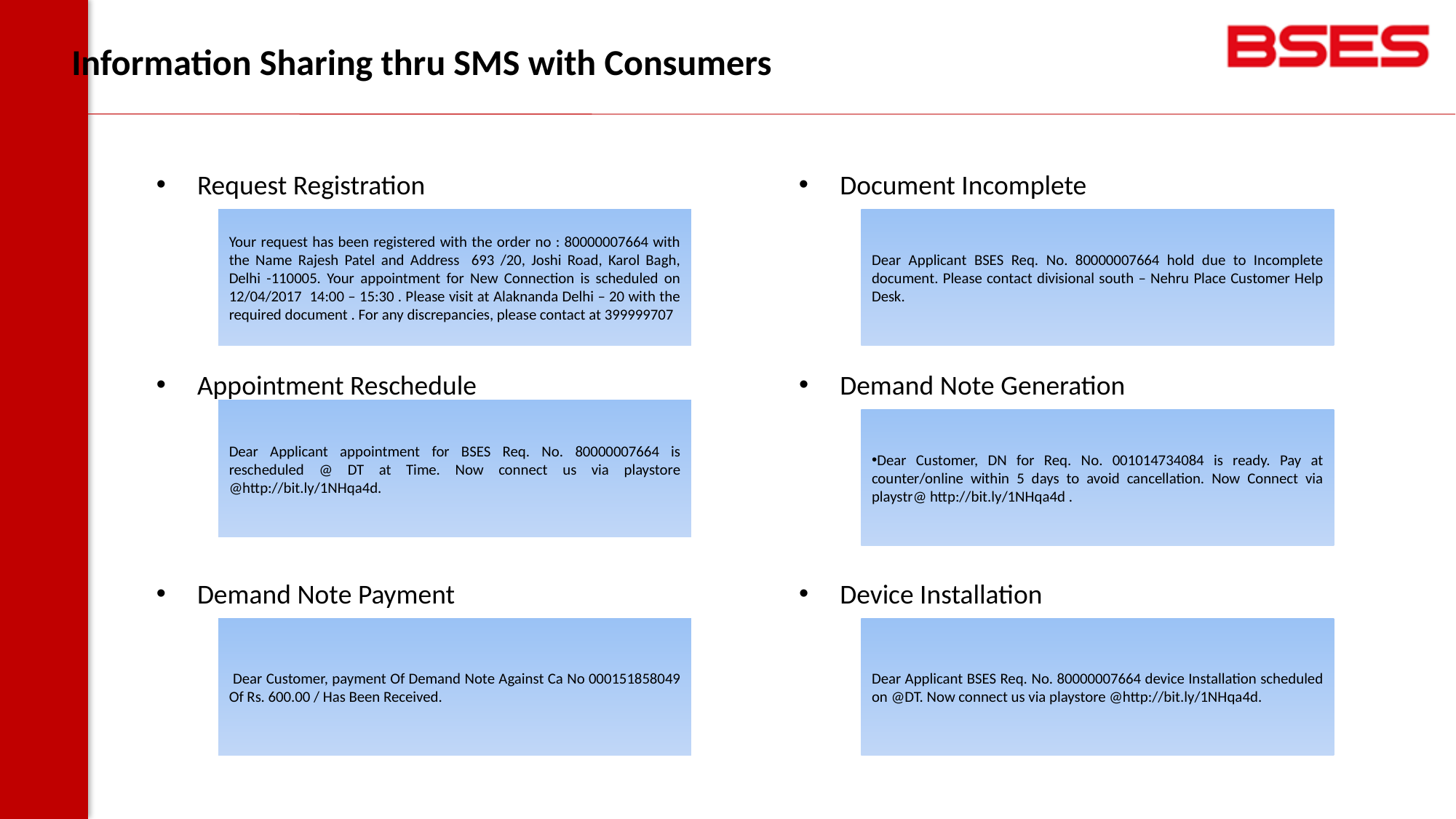

Information Sharing thru SMS with Consumers
Request Registration
Document Incomplete
Your request has been registered with the order no : 80000007664 with the Name Rajesh Patel and Address  693 /20, Joshi Road, Karol Bagh, Delhi -110005. Your appointment for New Connection is scheduled on 12/04/2017  14:00 – 15:30 . Please visit at Alaknanda Delhi – 20 with the required document . For any discrepancies, please contact at 399999707
Dear Applicant BSES Req. No. 80000007664 hold due to Incomplete document. Please contact divisional south – Nehru Place Customer Help Desk.
Appointment Reschedule
Demand Note Generation
Dear Applicant appointment for BSES Req. No. 80000007664 is rescheduled @ DT at Time. Now connect us via playstore @http://bit.ly/1NHqa4d.
Dear Customer, DN for Req. No. 001014734084 is ready. Pay at counter/online within 5 days to avoid cancellation. Now Connect via playstr@ http://bit.ly/1NHqa4d .
Demand Note Payment
Device Installation
 Dear Customer, payment Of Demand Note Against Ca No 000151858049 Of Rs. 600.00 / Has Been Received.
Dear Applicant BSES Req. No. 80000007664 device Installation scheduled on @DT. Now connect us via playstore @http://bit.ly/1NHqa4d.